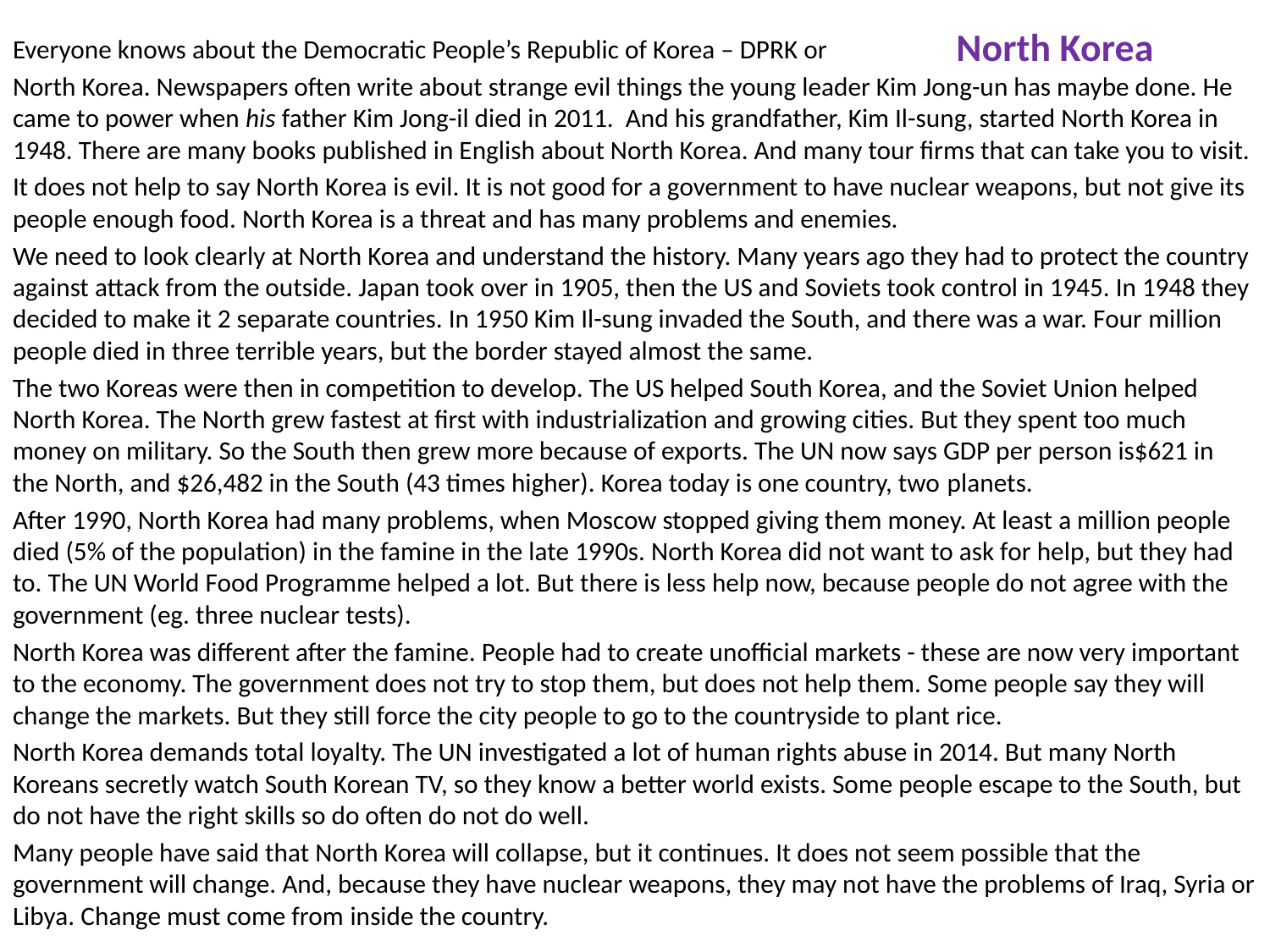

# North Korea
Everyone knows about the Democratic People’s Republic of Korea – DPRK or
North Korea. Newspapers often write about strange evil things the young leader Kim Jong-un has maybe done. He came to power when his father Kim Jong-il died in 2011.  And his grandfather, Kim Il-sung, started North Korea in 1948. There are many books published in English about North Korea. And many tour firms that can take you to visit.
It does not help to say North Korea is evil. It is not good for a government to have nuclear weapons, but not give its people enough food. North Korea is a threat and has many problems and enemies.
We need to look clearly at North Korea and understand the history. Many years ago they had to protect the country against attack from the outside. Japan took over in 1905, then the US and Soviets took control in 1945. In 1948 they decided to make it 2 separate countries. In 1950 Kim Il-sung invaded the South, and there was a war. Four million people died in three terrible years, but the border stayed almost the same.
The two Koreas were then in competition to develop. The US helped South Korea, and the Soviet Union helped North Korea. The North grew fastest at first with industrialization and growing cities. But they spent too much money on military. So the South then grew more because of exports. The UN now says GDP per person is$621 in the North, and $26,482 in the South (43 times higher). Korea today is one country, two planets.
After 1990, North Korea had many problems, when Moscow stopped giving them money. At least a million people died (5% of the population) in the famine in the late 1990s. North Korea did not want to ask for help, but they had to. The UN World Food Programme helped a lot. But there is less help now, because people do not agree with the government (eg. three nuclear tests).
North Korea was different after the famine. People had to create unofficial markets - these are now very important to the economy. The government does not try to stop them, but does not help them. Some people say they will change the markets. But they still force the city people to go to the countryside to plant rice.
North Korea demands total loyalty. The UN investigated a lot of human rights abuse in 2014. But many North Koreans secretly watch South Korean TV, so they know a better world exists. Some people escape to the South, but do not have the right skills so do often do not do well.
Many people have said that North Korea will collapse, but it continues. It does not seem possible that the government will change. And, because they have nuclear weapons, they may not have the problems of Iraq, Syria or Libya. Change must come from inside the country.